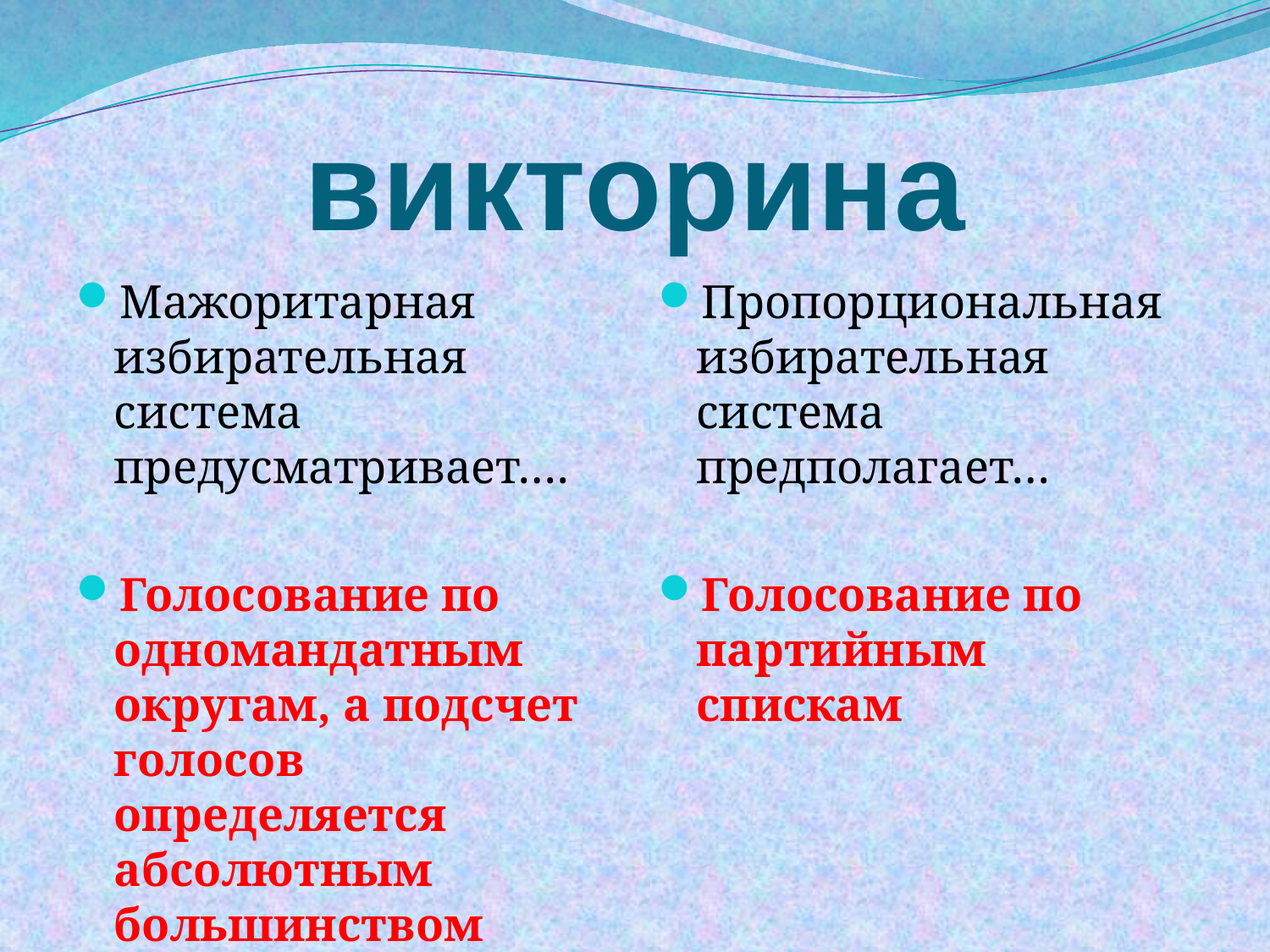

# викторина
Мажоритарная избирательная система предусматривает….

Голосование по одномандатным округам, а подсчет голосов определяется абсолютным большинством

Пропорциональная избирательная система предполагает…

Голосование по партийным спискам